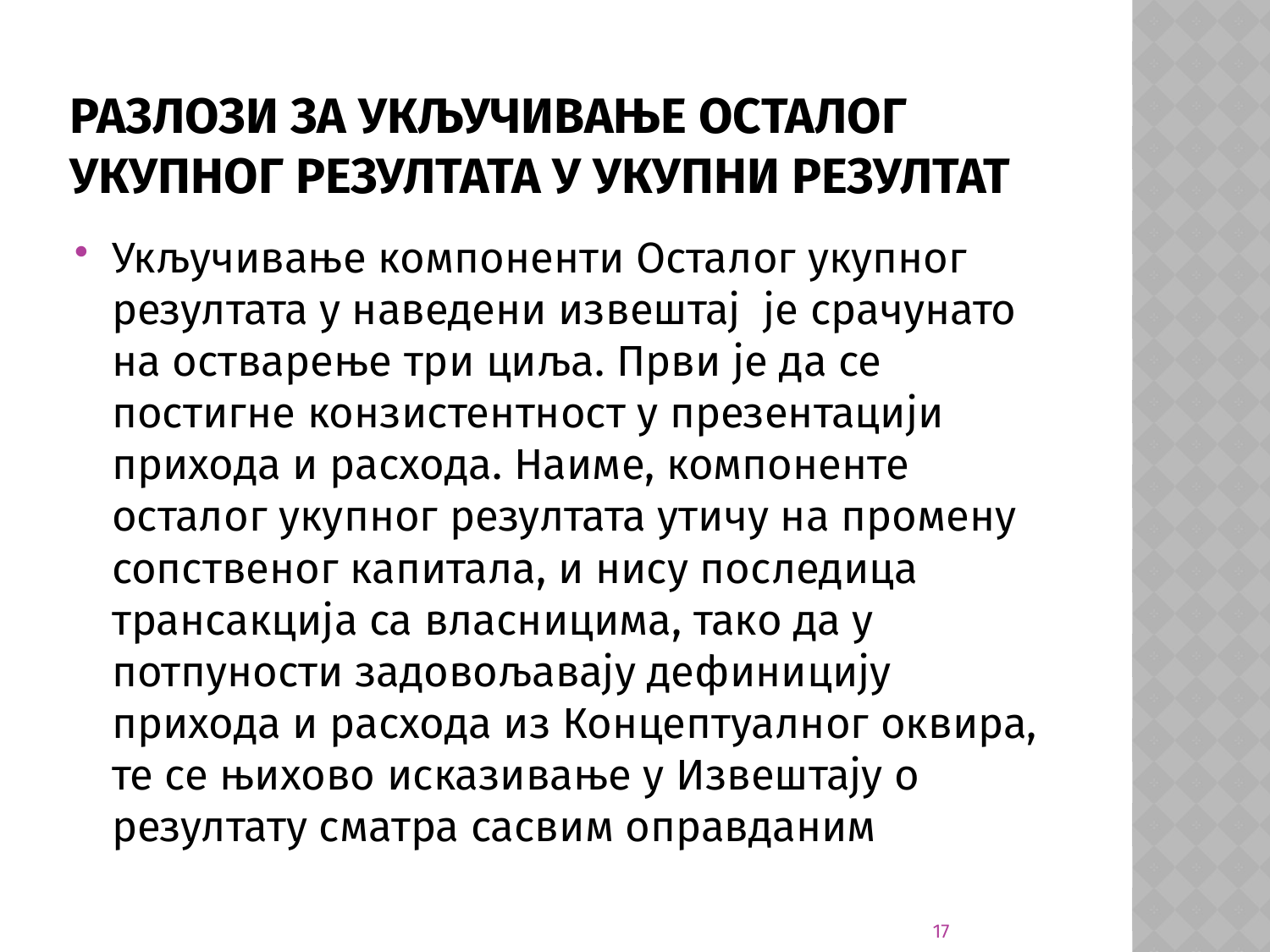

# Разлози за укључивање Осталог укупног резултата у укупни резултат
Укључивање компоненти Осталог укупног резултата у наведени извештај  је срачунато на остварење три циља. Први је да се постигне конзистентност у презентацији прихода и расхода. Наиме, компоненте осталог укупног резултата утичу на промену сопственог капитала, и нису последица трансакција са власницима, тако да у потпуности задовољавају дефиницију прихода и расхода из Концептуалног оквира, те се њихово исказивање у Извештају о резултату сматра сасвим оправданим
17